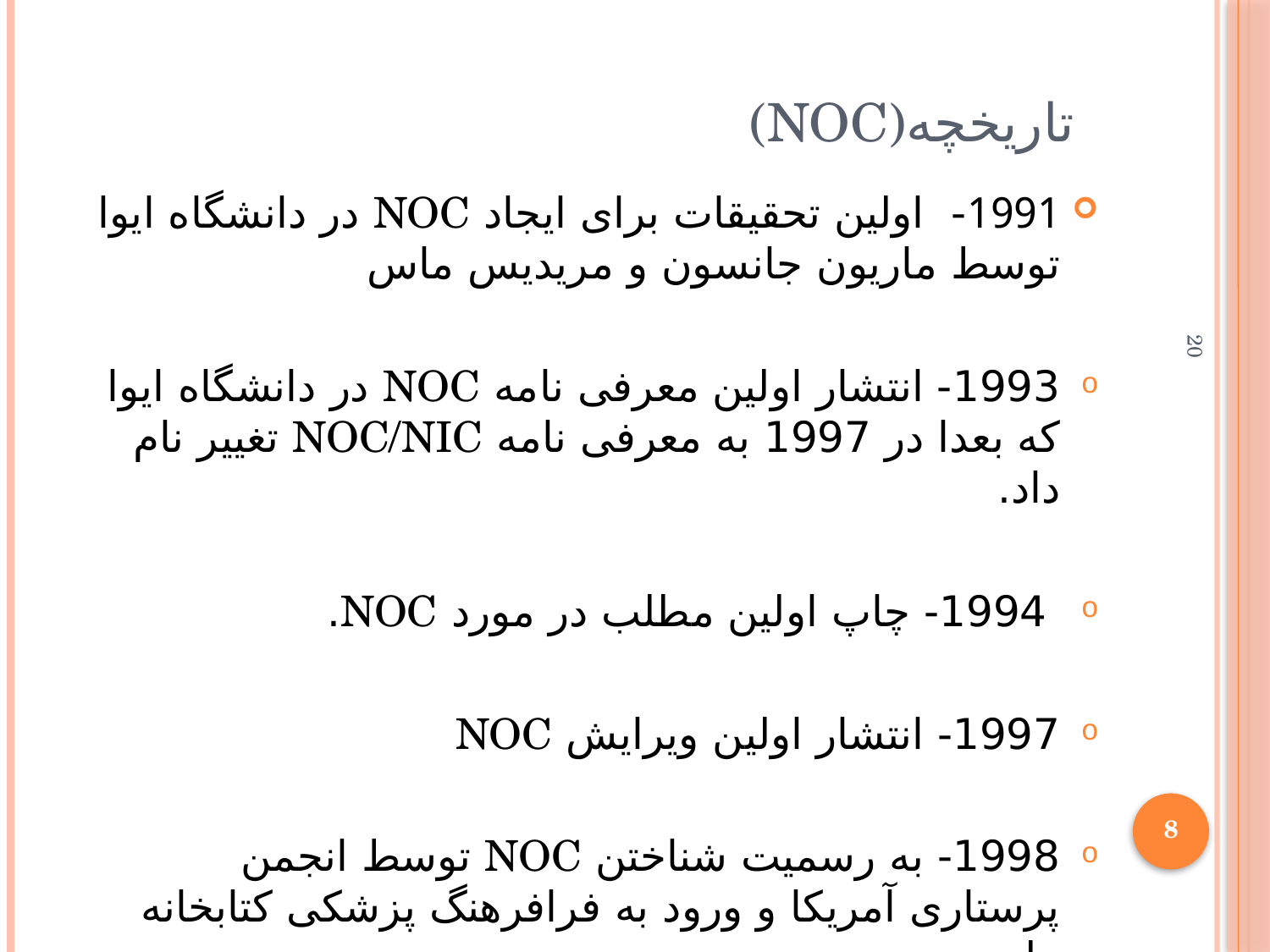

# (NOC)تاریخچه
1991-  اولین تحقیقات برای ایجاد NOC در دانشگاه ایوا توسط ماریون جانسون و مریدیس ماس

1993- انتشار اولین معرفی نامه NOC در دانشگاه ایوا که بعدا در 1997 به معرفی نامه NOC/NIC تغییر نام داد.

 1994- چاپ اولین مطلب در مورد NOC.

1997- انتشار اولین ویرایش NOC

1998- به رسمیت شناختن NOC توسط انجمن پرستاری آمریکا و ورود به فرافرهنگ پزشکی کتابخانه ملی

20
8